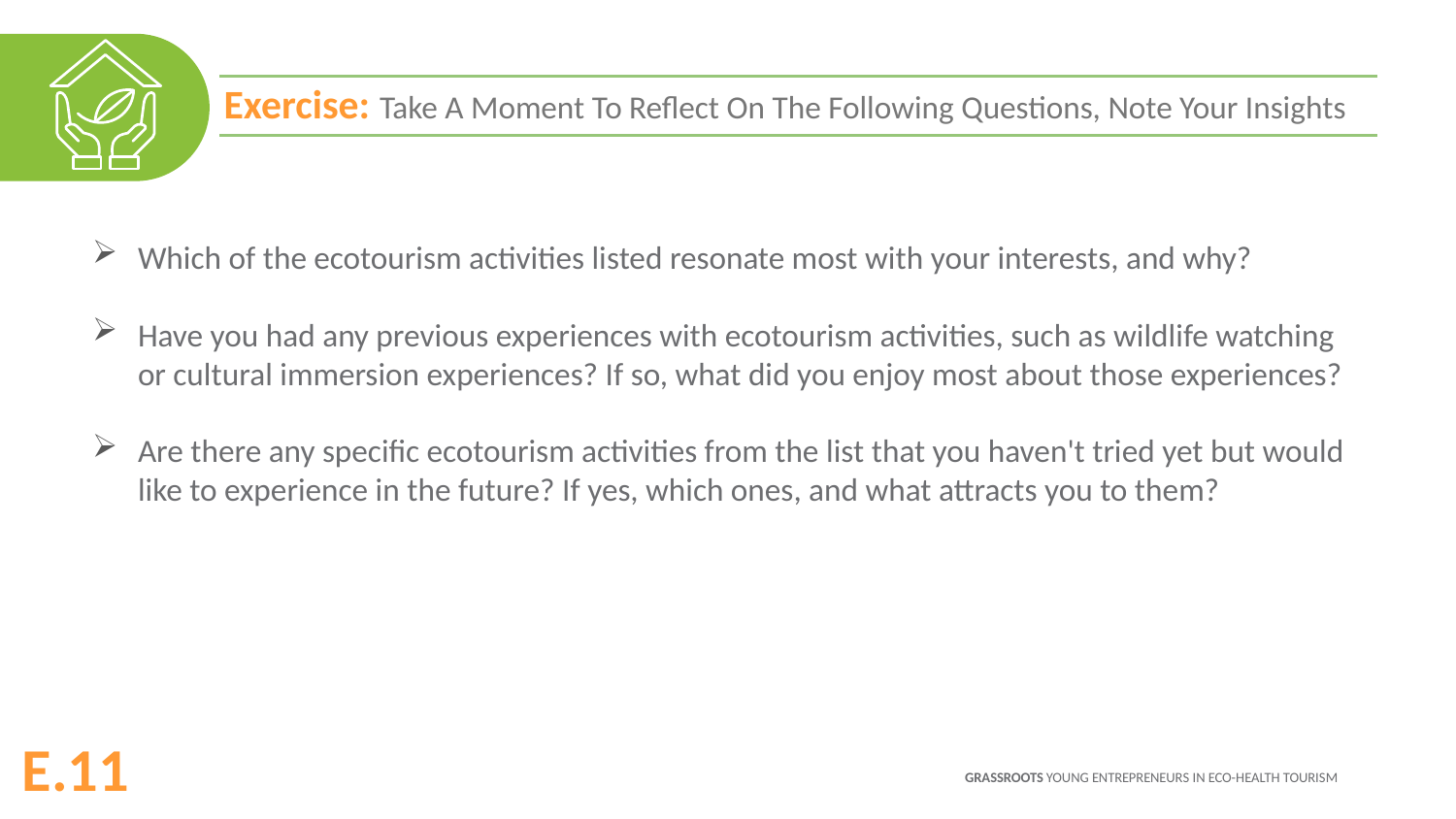

Exercise: Take A Moment To Reflect On The Following Questions, Note Your Insights

Which of the ecotourism activities listed resonate most with your interests, and why?

Have you had any previous experiences with ecotourism activities, such as wildlife watching or cultural immersion experiences? If so, what did you enjoy most about those experiences?

Are there any specific ecotourism activities from the list that you haven't tried yet but would like to experience in the future? If yes, which ones, and what attracts you to them?
E.11